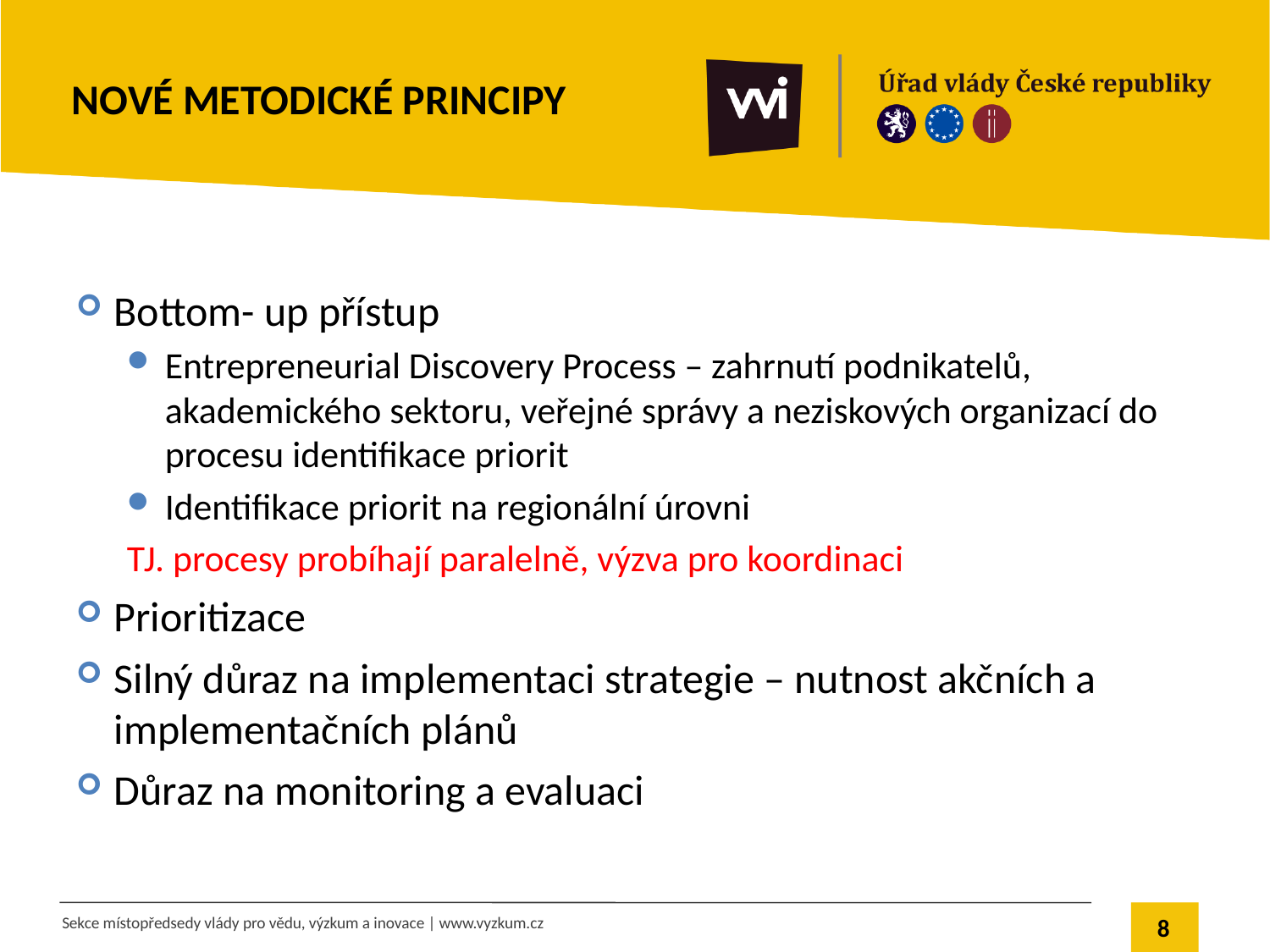

# Nové metodické principy
Bottom- up přístup
Entrepreneurial Discovery Process – zahrnutí podnikatelů, akademického sektoru, veřejné správy a neziskových organizací do procesu identifikace priorit
Identifikace priorit na regionální úrovni
TJ. procesy probíhají paralelně, výzva pro koordinaci
Prioritizace
Silný důraz na implementaci strategie – nutnost akčních a implementačních plánů
Důraz na monitoring a evaluaci
8